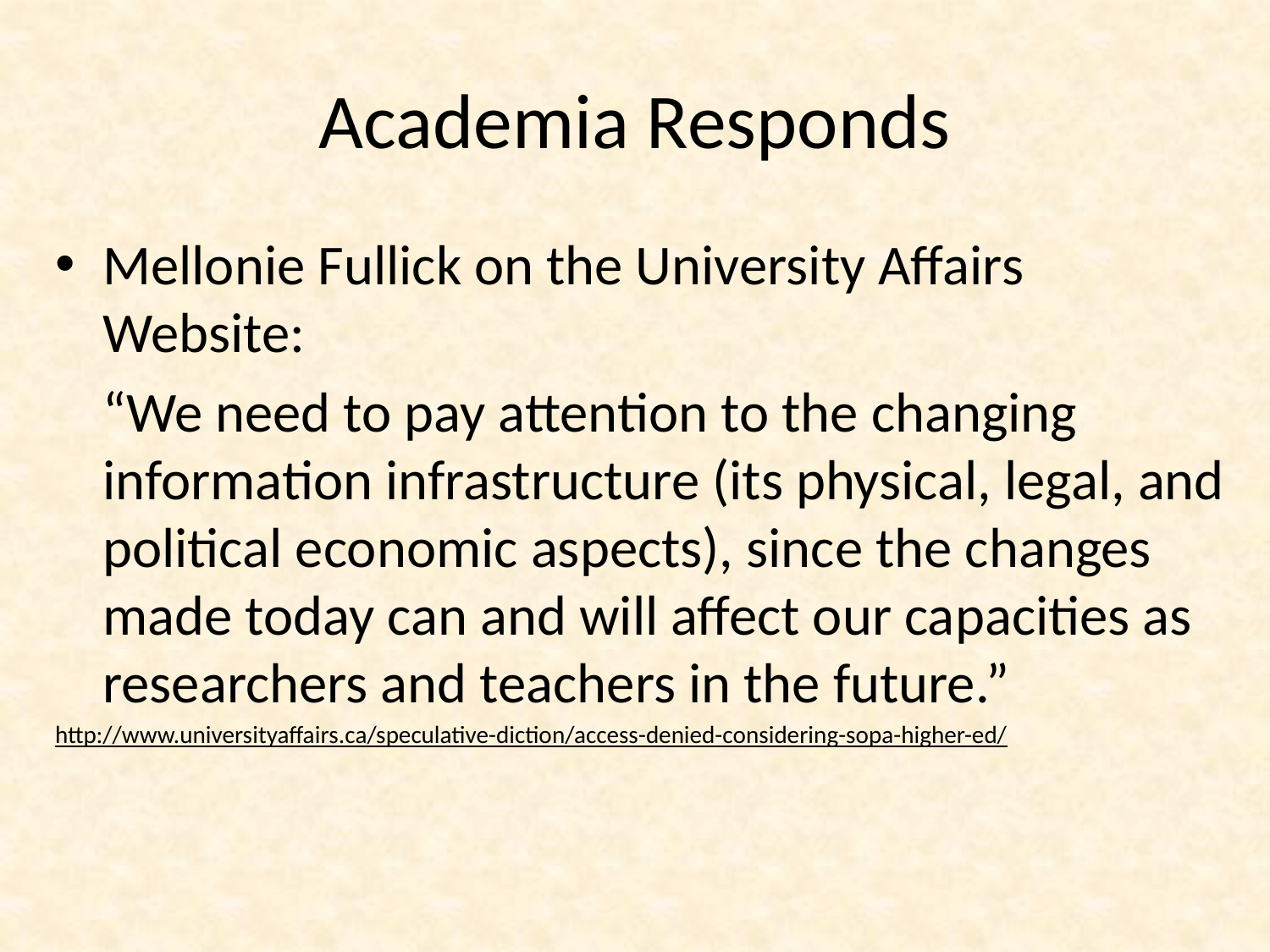

# Academia Responds
Mellonie Fullick on the University Affairs Website:
	“We need to pay attention to the changing information infrastructure (its physical, legal, and political economic aspects), since the changes made today can and will affect our capacities as researchers and teachers in the future.”
http://www.universityaffairs.ca/speculative-diction/access-denied-considering-sopa-higher-ed/